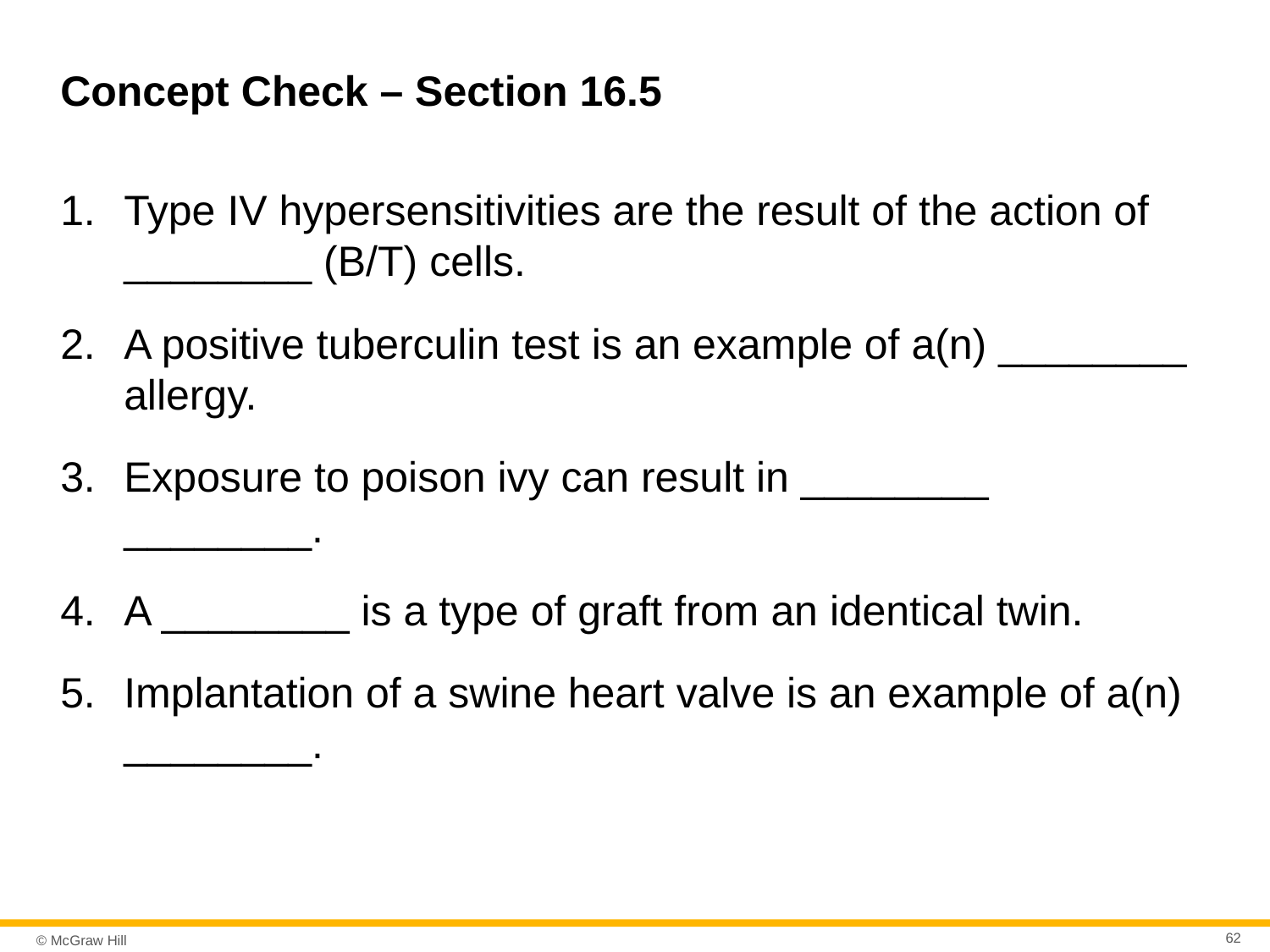

# Concept Check – Section 16.5
Type IV hypersensitivities are the result of the action of ________ (B/T) cells.
A positive tuberculin test is an example of a(n) ________ allergy.
Exposure to poison ivy can result in ________   ________.
A ________ is a type of graft from an identical twin.
Implantation of a swine heart valve is an example of a(n) ________.